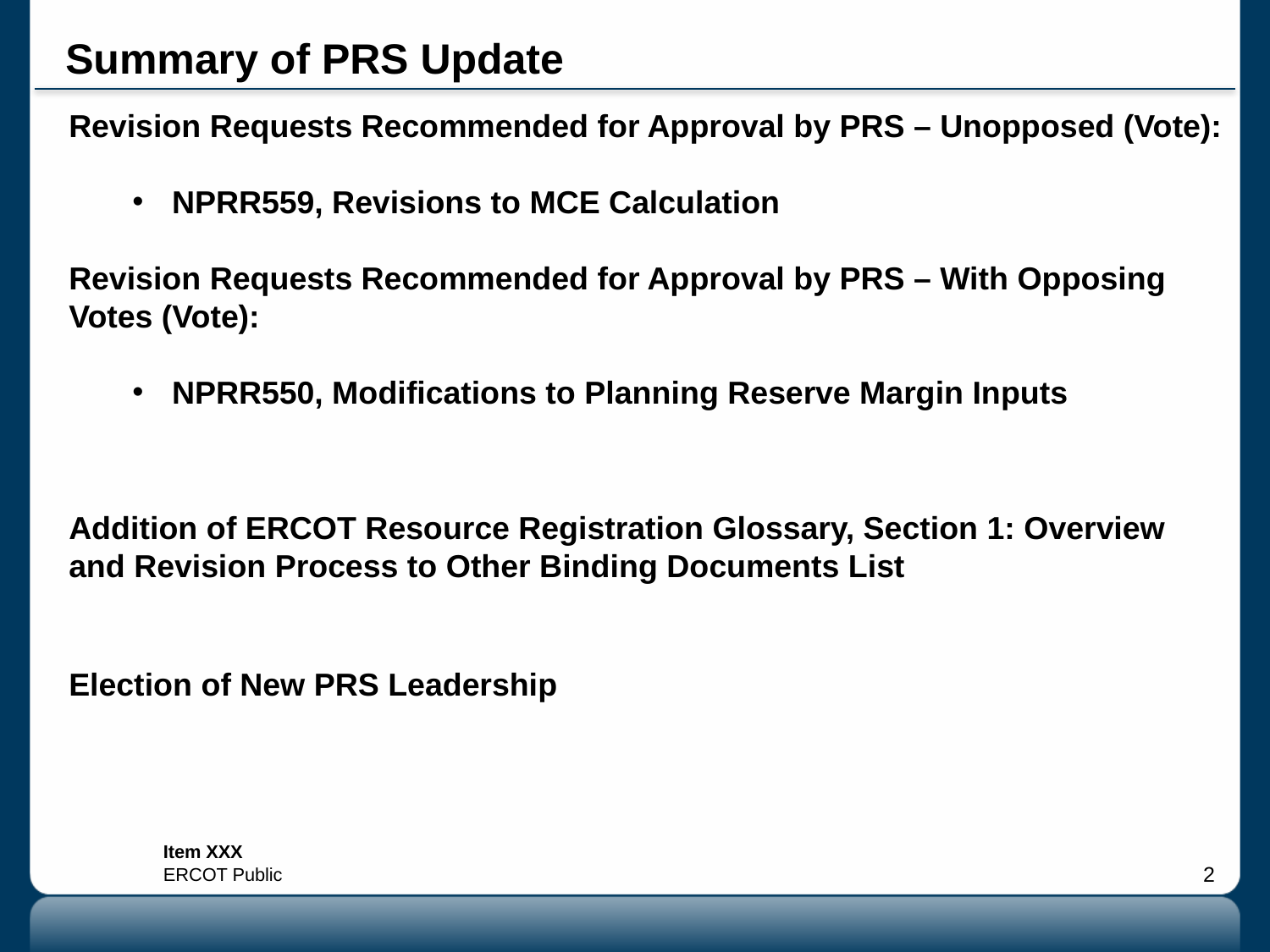

# Summary of PRS Update
Revision Requests Recommended for Approval by PRS – Unopposed (Vote):

NPRR559, Revisions to MCE Calculation

Revision Requests Recommended for Approval by PRS – With Opposing Votes (Vote):

NPRR550, Modifications to Planning Reserve Margin Inputs

Addition of ERCOT Resource Registration Glossary, Section 1: Overview and Revision Process to Other Binding Documents List

Election of New PRS Leadership